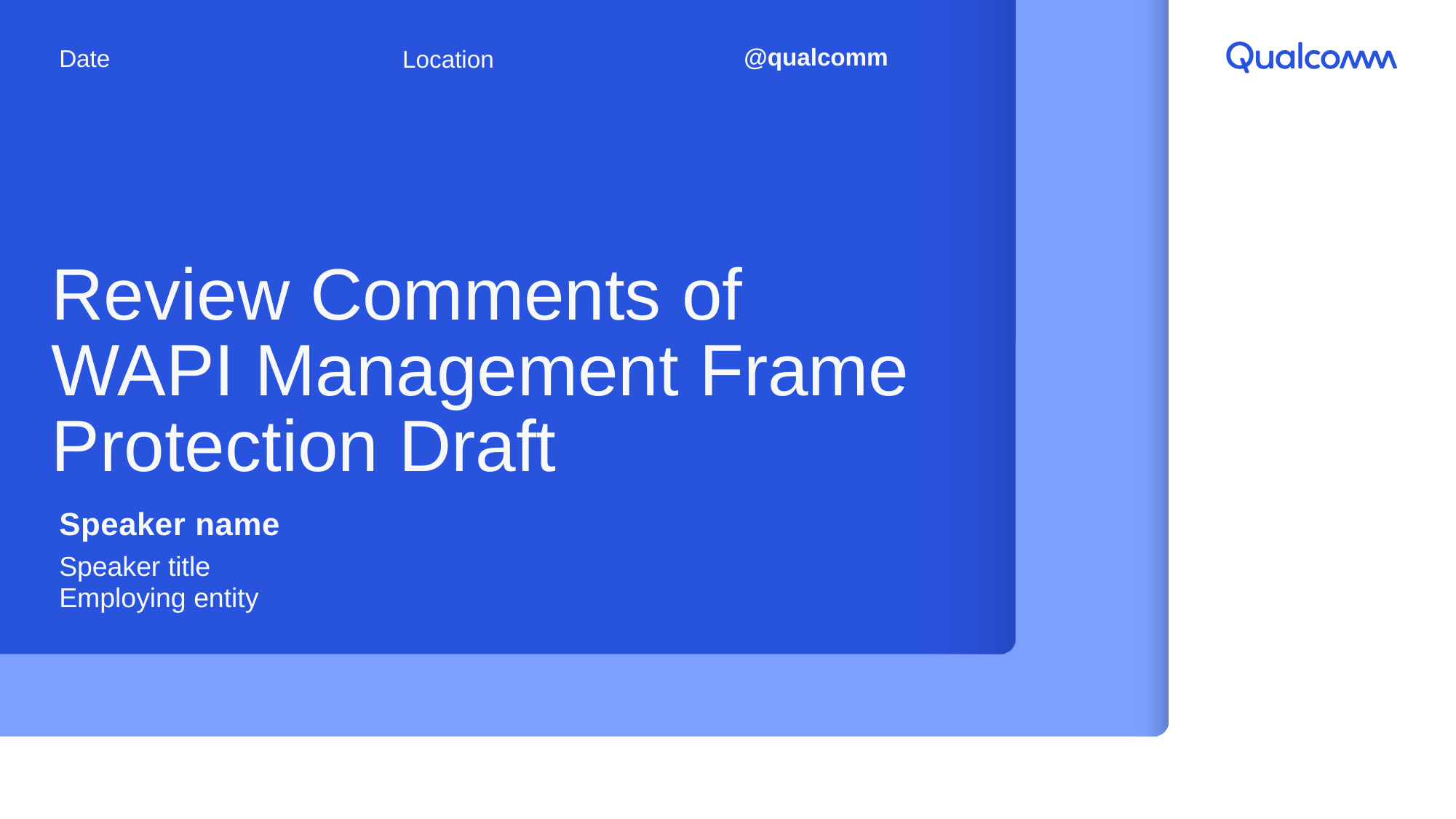

@qualcomm
Date
Location
# Review Comments of WAPI Management Frame Protection Draft
Speaker name
Speaker title
Employing entity